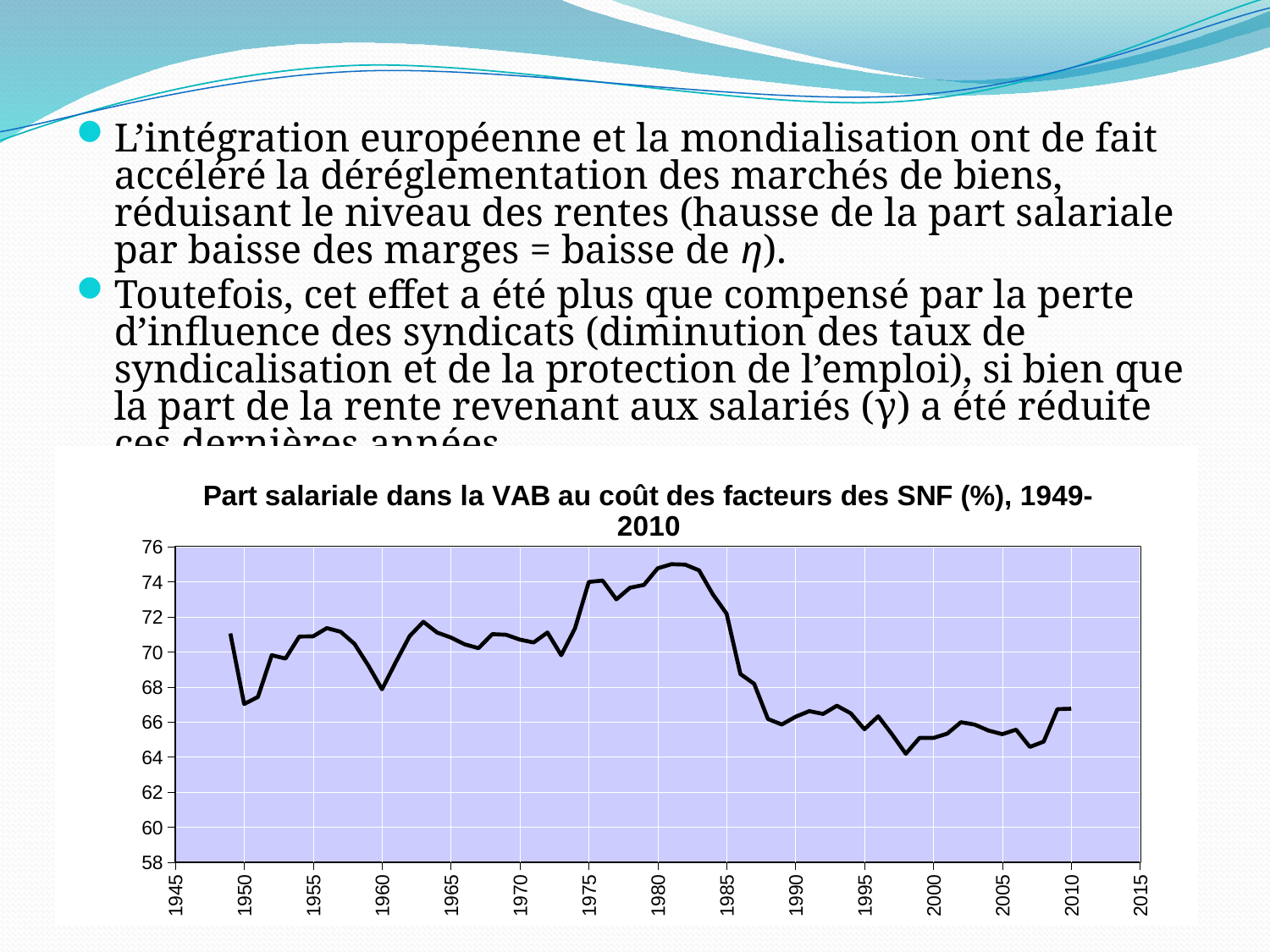

L’intégration européenne et la mondialisation ont de fait accéléré la déréglementation des marchés de biens, réduisant le niveau des rentes (hausse de la part salariale par baisse des marges = baisse de η).
Toutefois, cet effet a été plus que compensé par la perte d’influence des syndicats (diminution des taux de syndicalisation et de la protection de l’emploi), si bien que la part de la rente revenant aux salariés (γ) a été réduite ces dernières années.

### Chart: Part salariale dans la VAB au coût des facteurs des SNF (%), 1949-2010

| Category | Part salariale dans VAB au prix de base |
|---|---|